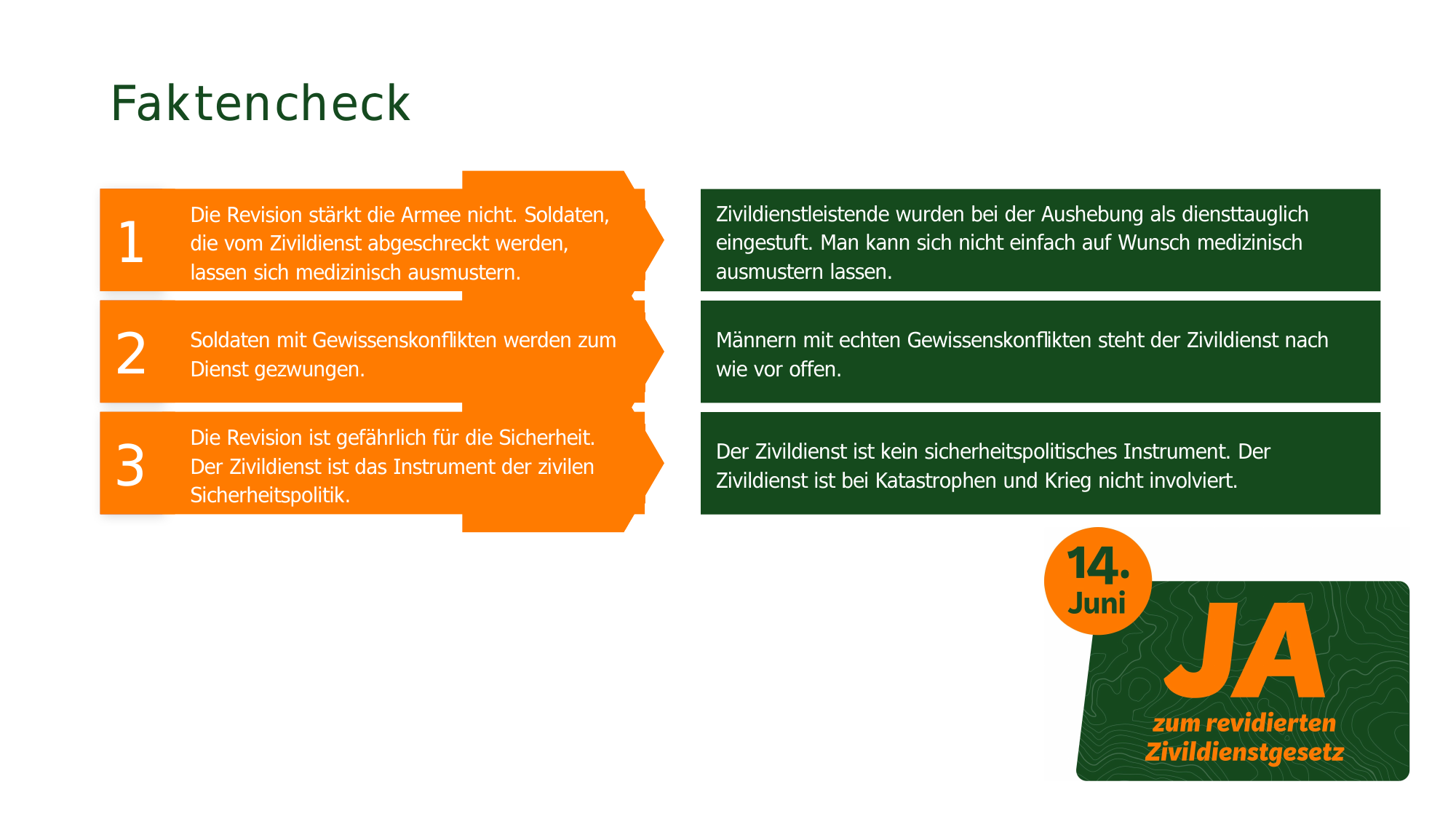

# Faktencheck

1

Zivildienstleistende wurden bei der Aushebung als diensttauglich eingestuft. Man kann sich nicht einfach auf Wunsch medizinisch ausmustern lassen.
Die Revision stärkt die Armee nicht. Soldaten, die vom Zivildienst abgeschreckt werden, lassen sich medizinisch ausmustern.

2

Männern mit echten Gewissenskonflikten steht der Zivildienst nach wie vor offen.
Soldaten mit Gewissenskonflikten werden zum Dienst gezwungen.

3

Der Zivildienst ist kein sicherheitspolitisches Instrument. Der Zivildienst ist bei Katastrophen und Krieg nicht involviert.
Die Revision ist gefährlich für die Sicherheit. Der Zivildienst ist das Instrument der zivilen Sicherheitspolitik.